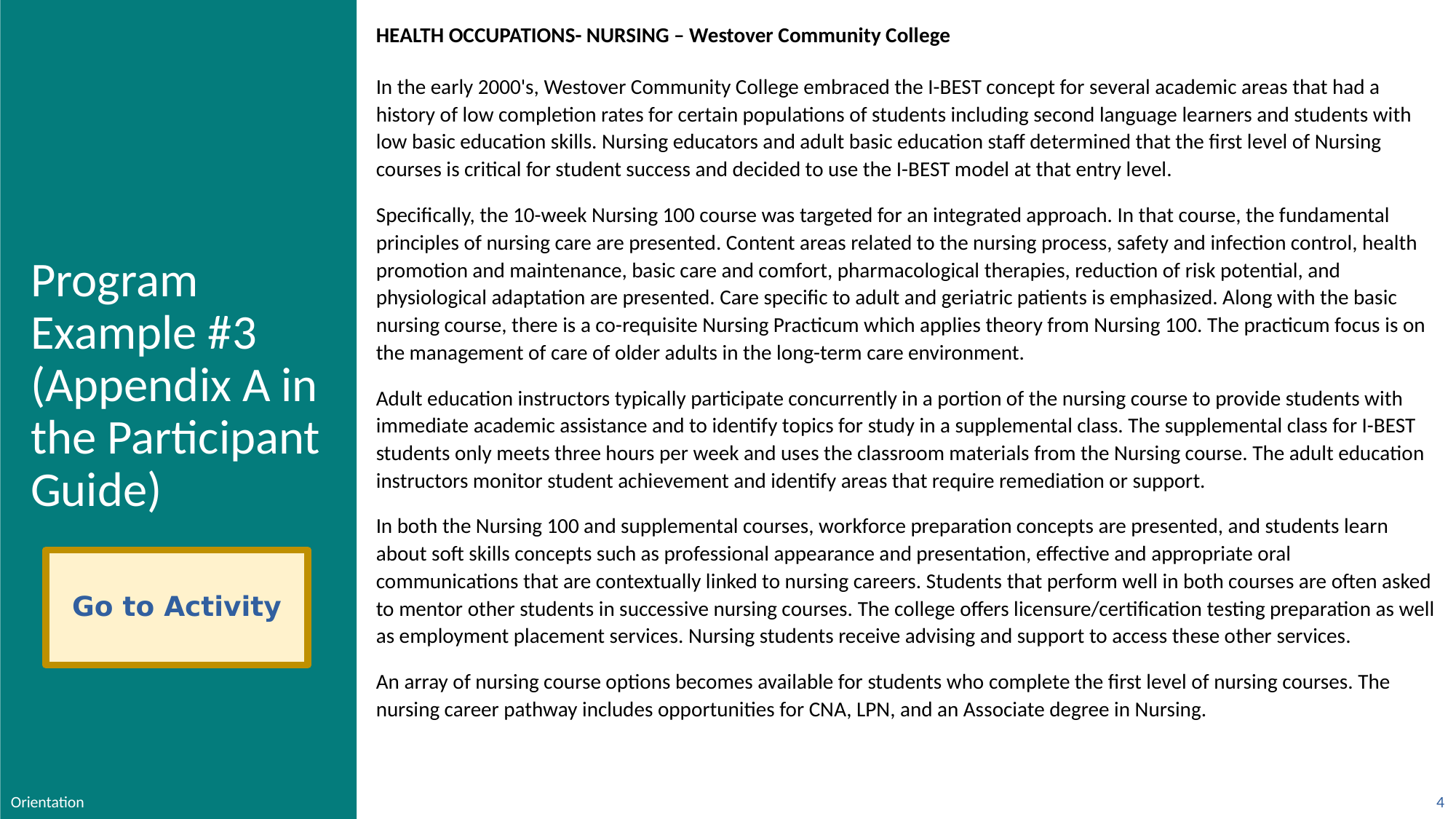

HEALTH OCCUPATIONS- NURSING – Westover Community College
In the early 2000's, Westover Community College embraced the I-BEST concept for several academic areas that had a history of low completion rates for certain populations of students including second language learners and students with low basic education skills. Nursing educators and adult basic education staff determined that the first level of Nursing courses is critical for student success and decided to use the I-BEST model at that entry level.
Specifically, the 10-week Nursing 100 course was targeted for an integrated approach. In that course, the fundamental principles of nursing care are presented. Content areas related to the nursing process, safety and infection control, health promotion and maintenance, basic care and comfort, pharmacological therapies, reduction of risk potential, and physiological adaptation are presented. Care specific to adult and geriatric patients is emphasized. Along with the basic nursing course, there is a co-requisite Nursing Practicum which applies theory from Nursing 100. The practicum focus is on the management of care of older adults in the long-term care environment.
Adult education instructors typically participate concurrently in a portion of the nursing course to provide students with immediate academic assistance and to identify topics for study in a supplemental class. The supplemental class for I-BEST students only meets three hours per week and uses the classroom materials from the Nursing course. The adult education instructors monitor student achievement and identify areas that require remediation or support.
In both the Nursing 100 and supplemental courses, workforce preparation concepts are presented, and students learn about soft skills concepts such as professional appearance and presentation, effective and appropriate oral communications that are contextually linked to nursing careers. Students that perform well in both courses are often asked to mentor other students in successive nursing courses. The college offers licensure/certification testing preparation as well as employment placement services. Nursing students receive advising and support to access these other services.
An array of nursing course options becomes available for students who complete the first level of nursing courses. The nursing career pathway includes opportunities for CNA, LPN, and an Associate degree in Nursing.
# Program Example #3 (Appendix A in the Participant Guide)
Go to Activity